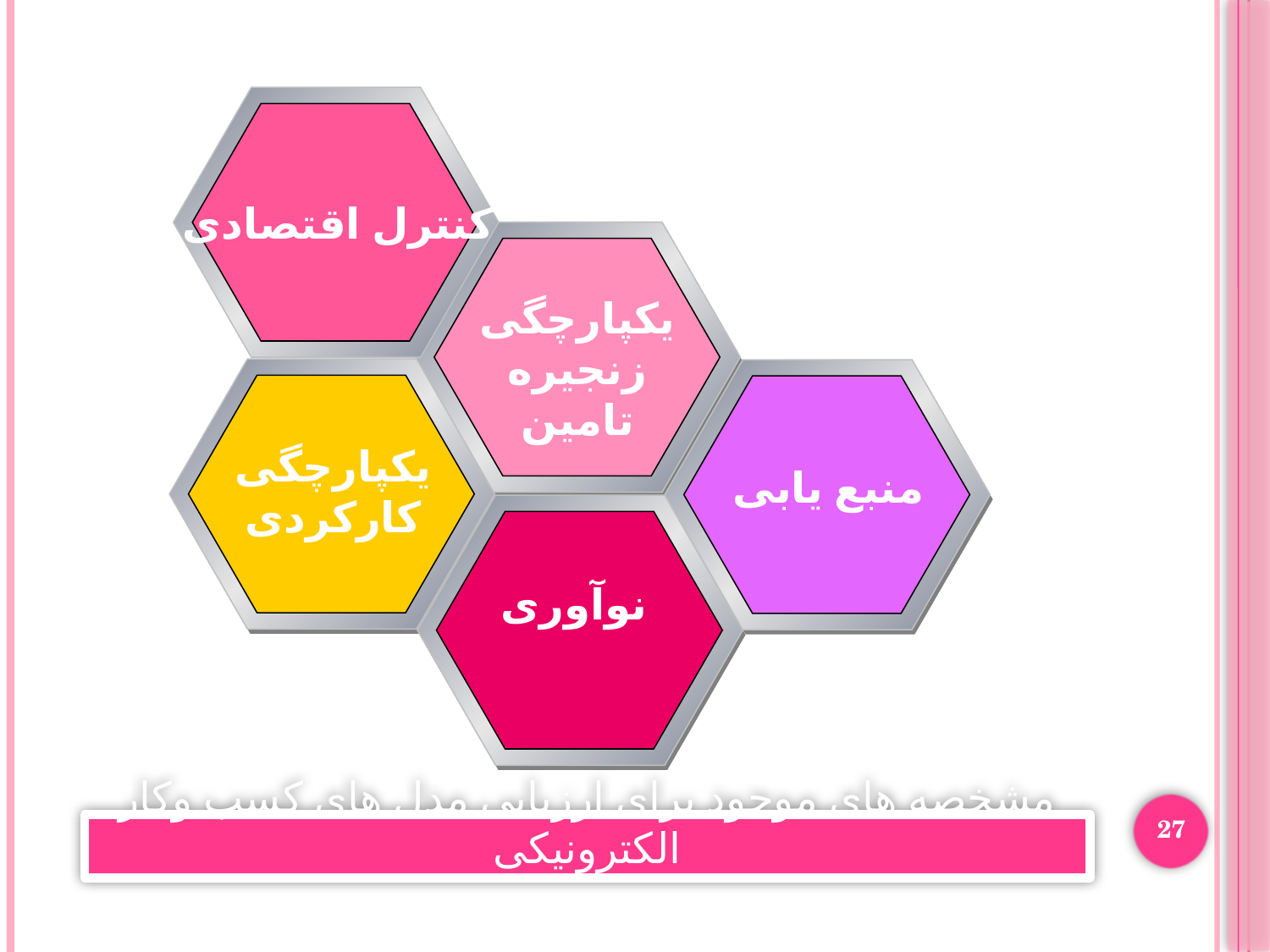

کنترل اقتصادی

یکپارچگی زنجیره تامین

یکپارچگی کارکردی
منبع یابی

نوآوری
27
# مشخصه های موجود برای ارزیابی مدل های کسب وکار الکترونیکی